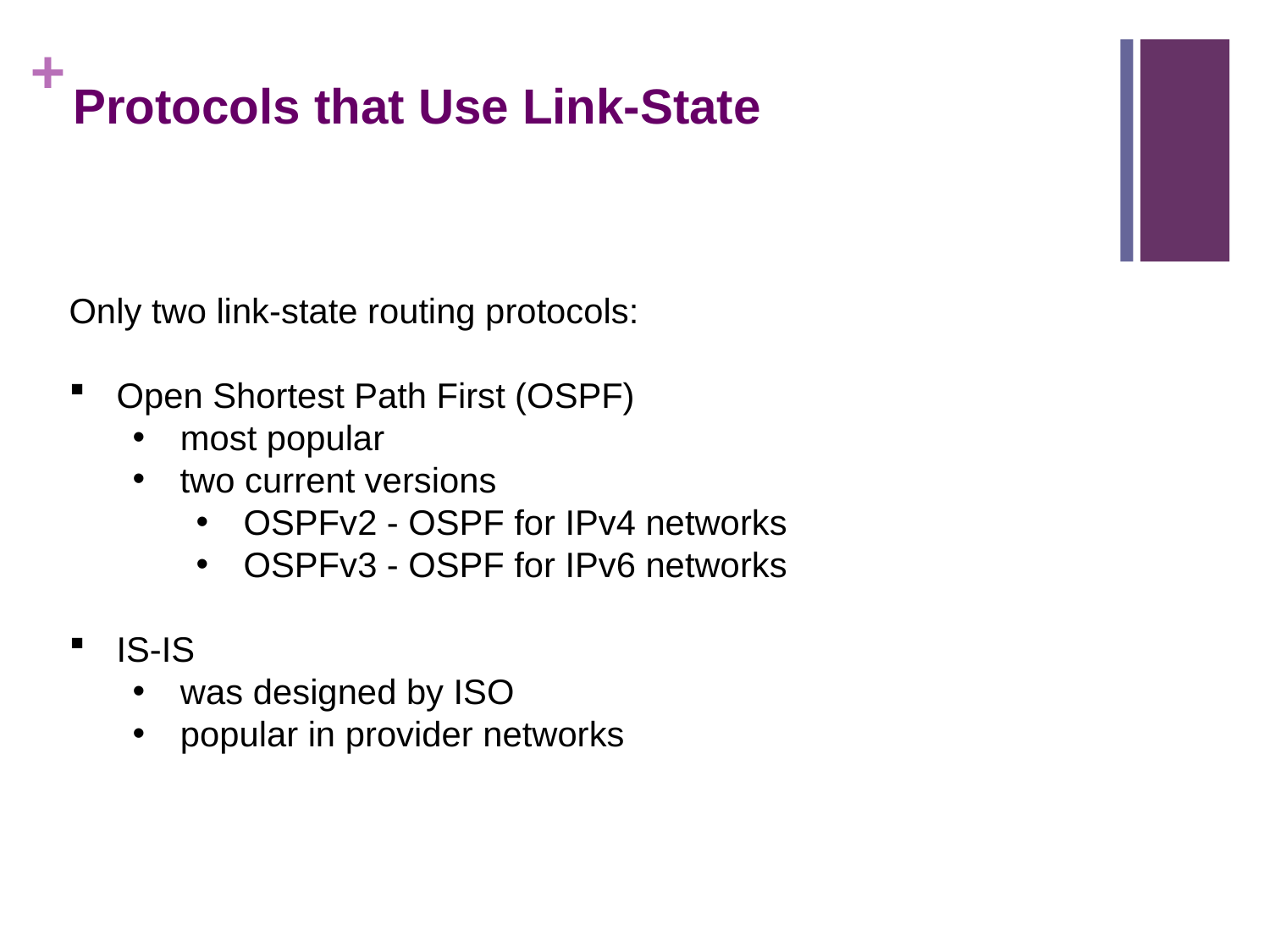

# Protocols that Use Link-State
Only two link-state routing protocols:

Open Shortest Path First (OSPF)
most popular
two current versions
OSPFv2 - OSPF for IPv4 networks
OSPFv3 - OSPF for IPv6 networks

IS-IS
was designed by ISO
popular in provider networks